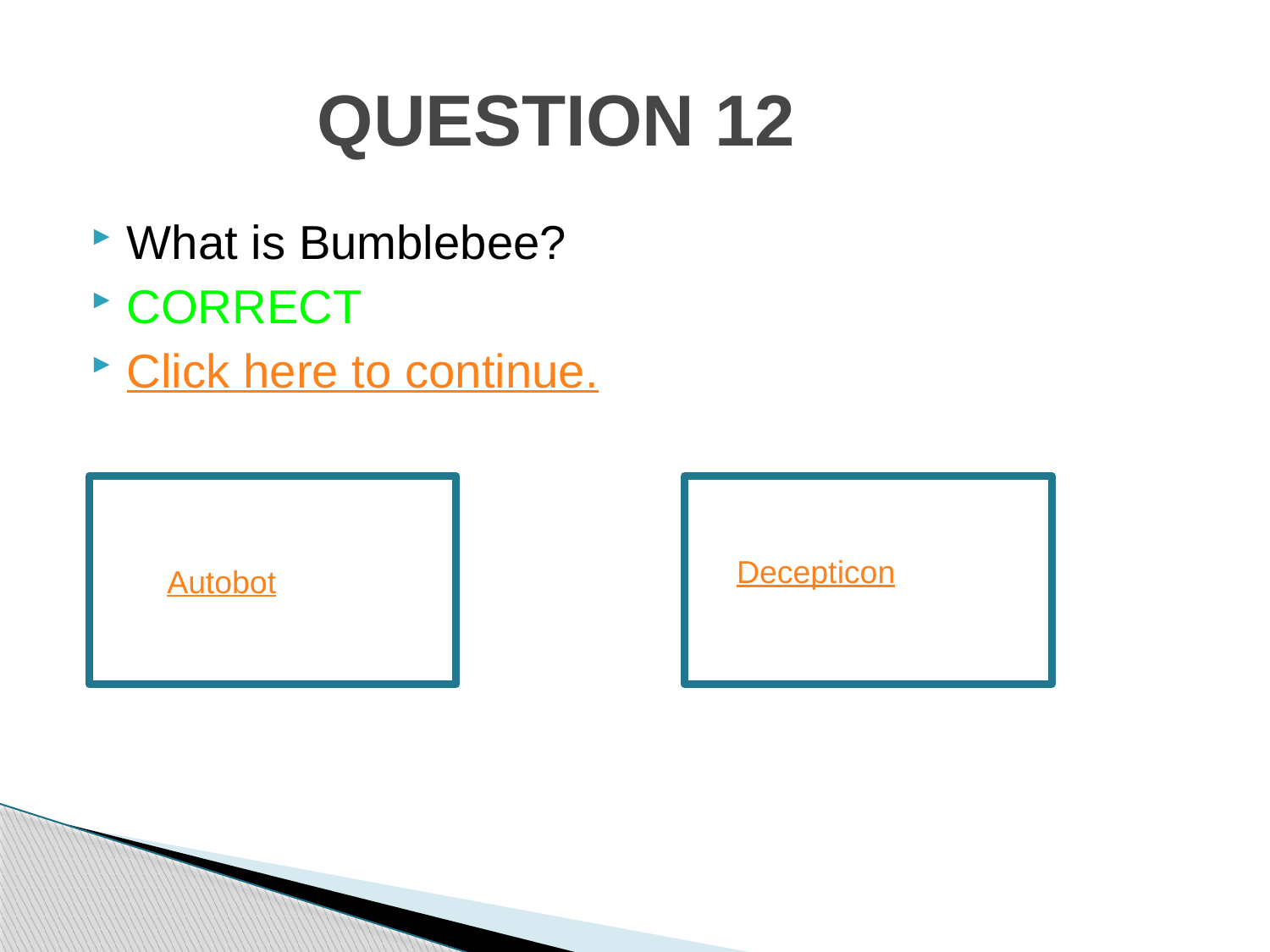

# QUESTION 12
What is Bumblebee?
CORRECT
Click here to continue.

    Autobot

Decepticon